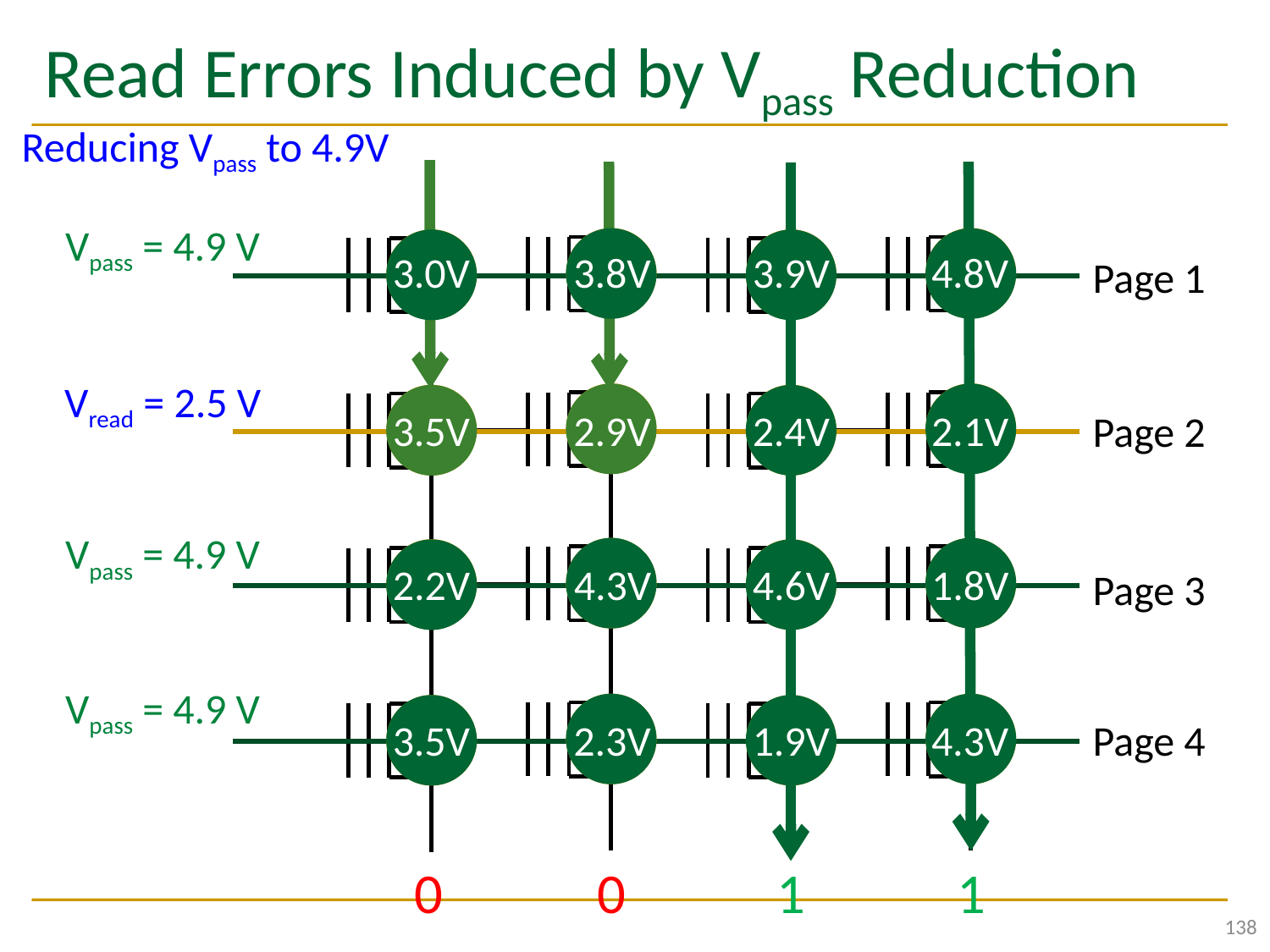

# Read Errors Induced by Vpass Reduction
Reducing Vpass to 4.9V
Vpass = 4.9 V

3.0V
3.8V
3.9V
4.8V
Page 1
Vread = 2.5 V
3.5V
2.9V
2.4V
2.1V
Page 2
Vpass = 4.9 V
2.2V
4.3V
4.6V
1.8V
Page 3
Vpass = 4.9 V
3.5V
2.3V
1.9V
4.3V
Page 4
0
0
1
1
138